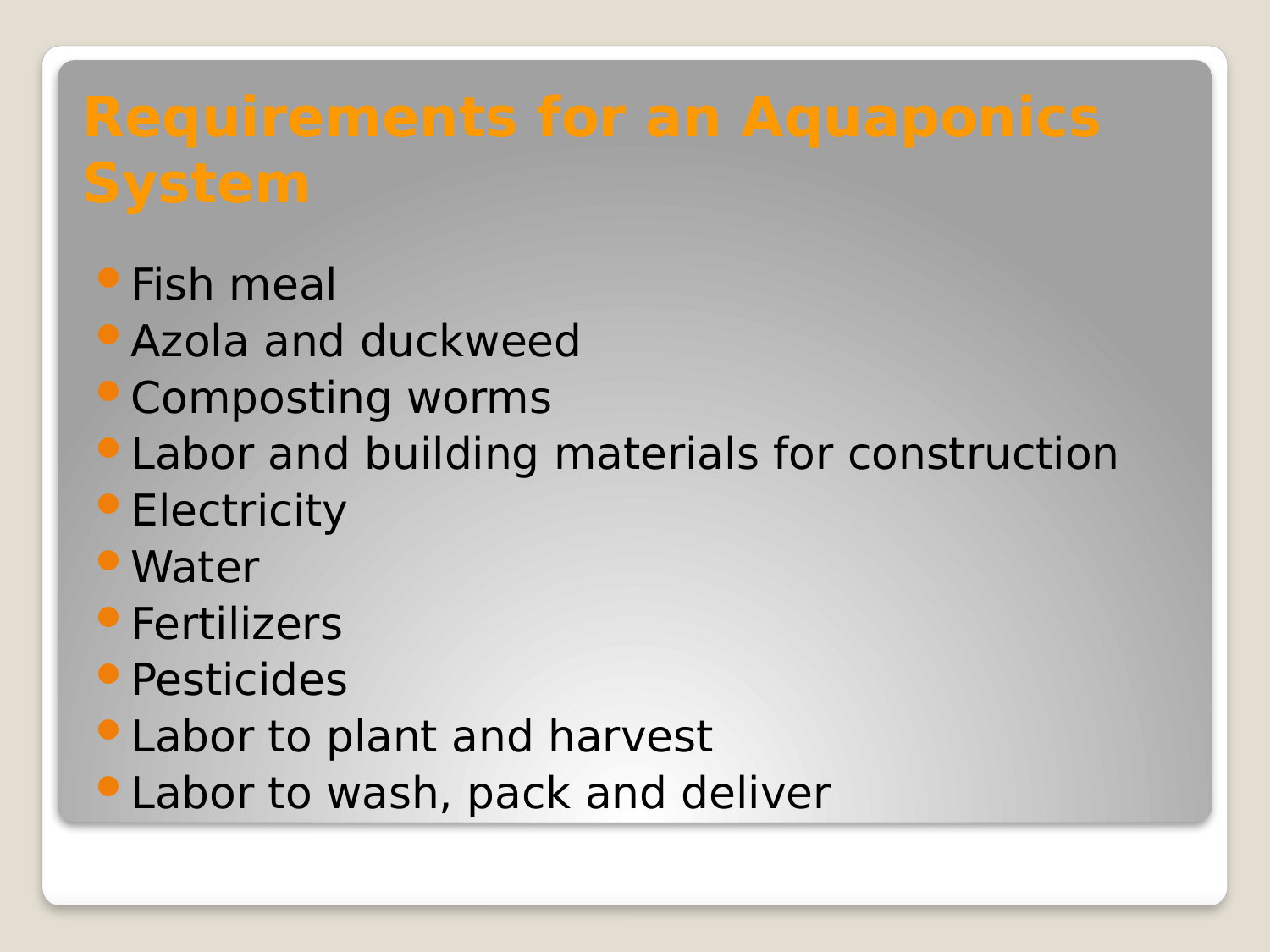

# Requirements for an Aquaponics System
Fish meal
Azola and duckweed
Composting worms
Labor and building materials for construction
Electricity
Water
Fertilizers
Pesticides
Labor to plant and harvest
Labor to wash, pack and deliver